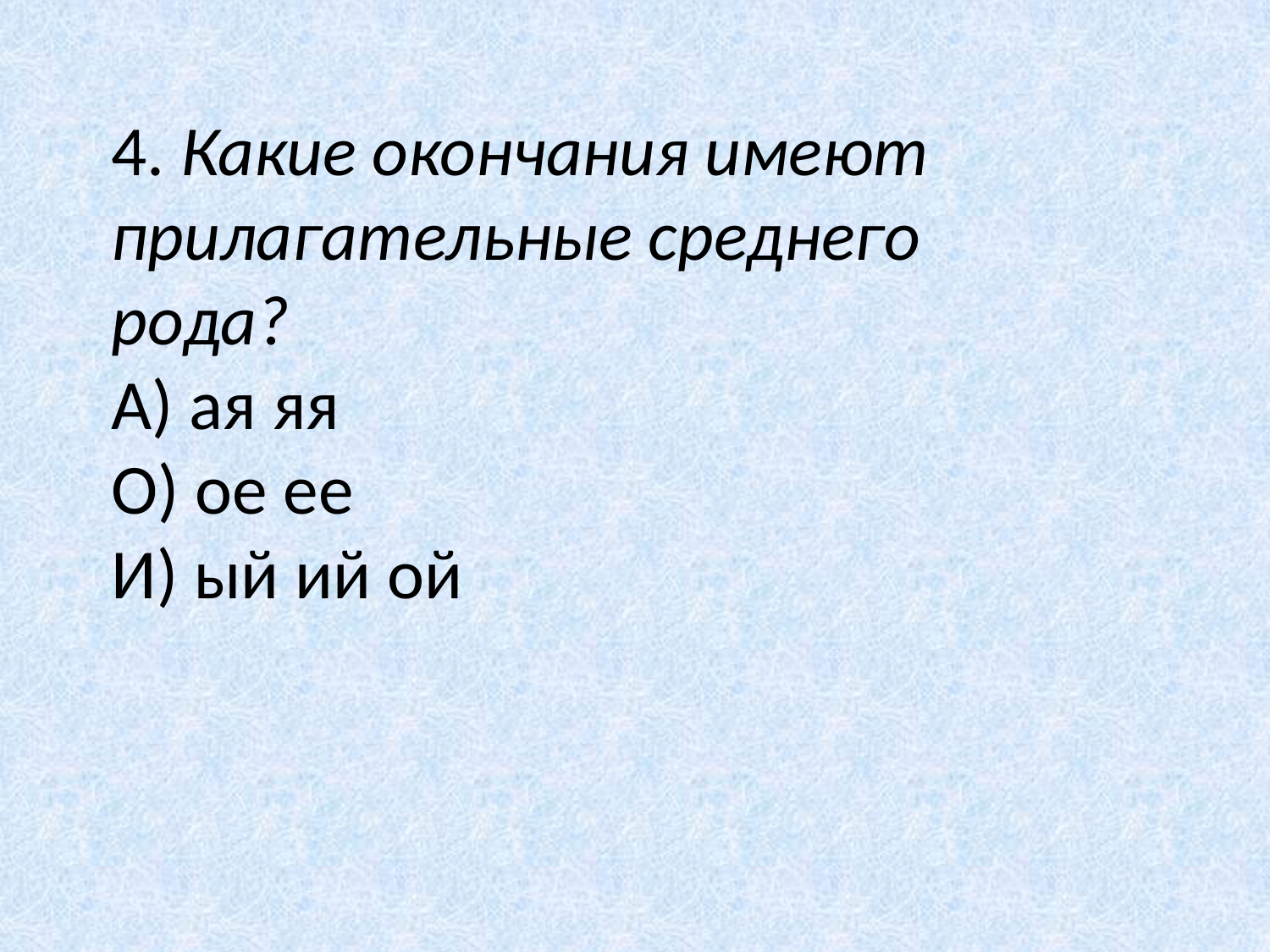

4. Какие окончания имеют прилагательные среднего рода?
А) ая яя
О) ое ее
И) ый ий ой